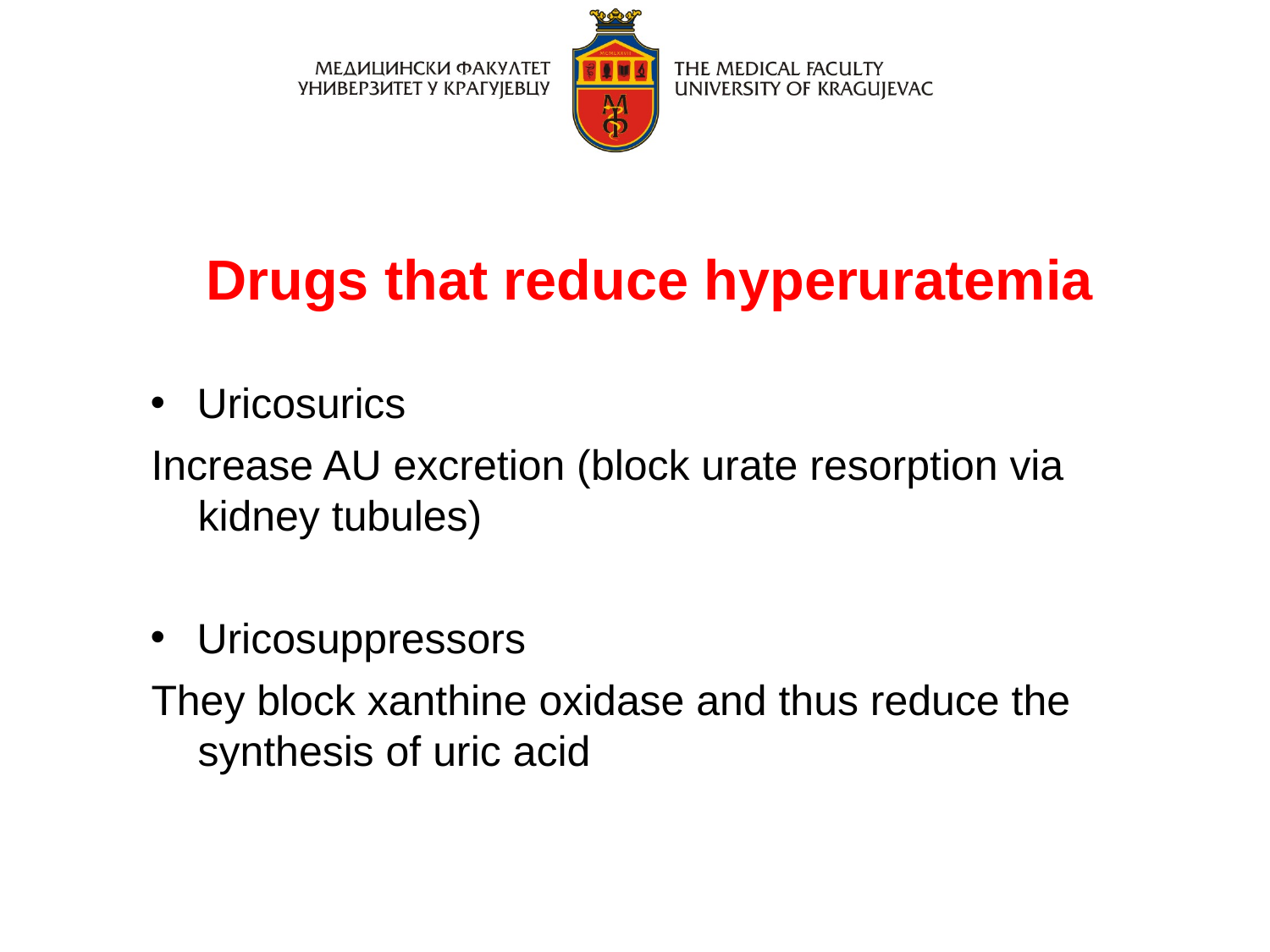

Drugs that reduce hyperuratemia
Uricosurics
Increase AU excretion (block urate resorption via kidney tubules)

Uricosuppressors
They block xanthine oxidase and thus reduce the synthesis of uric acid